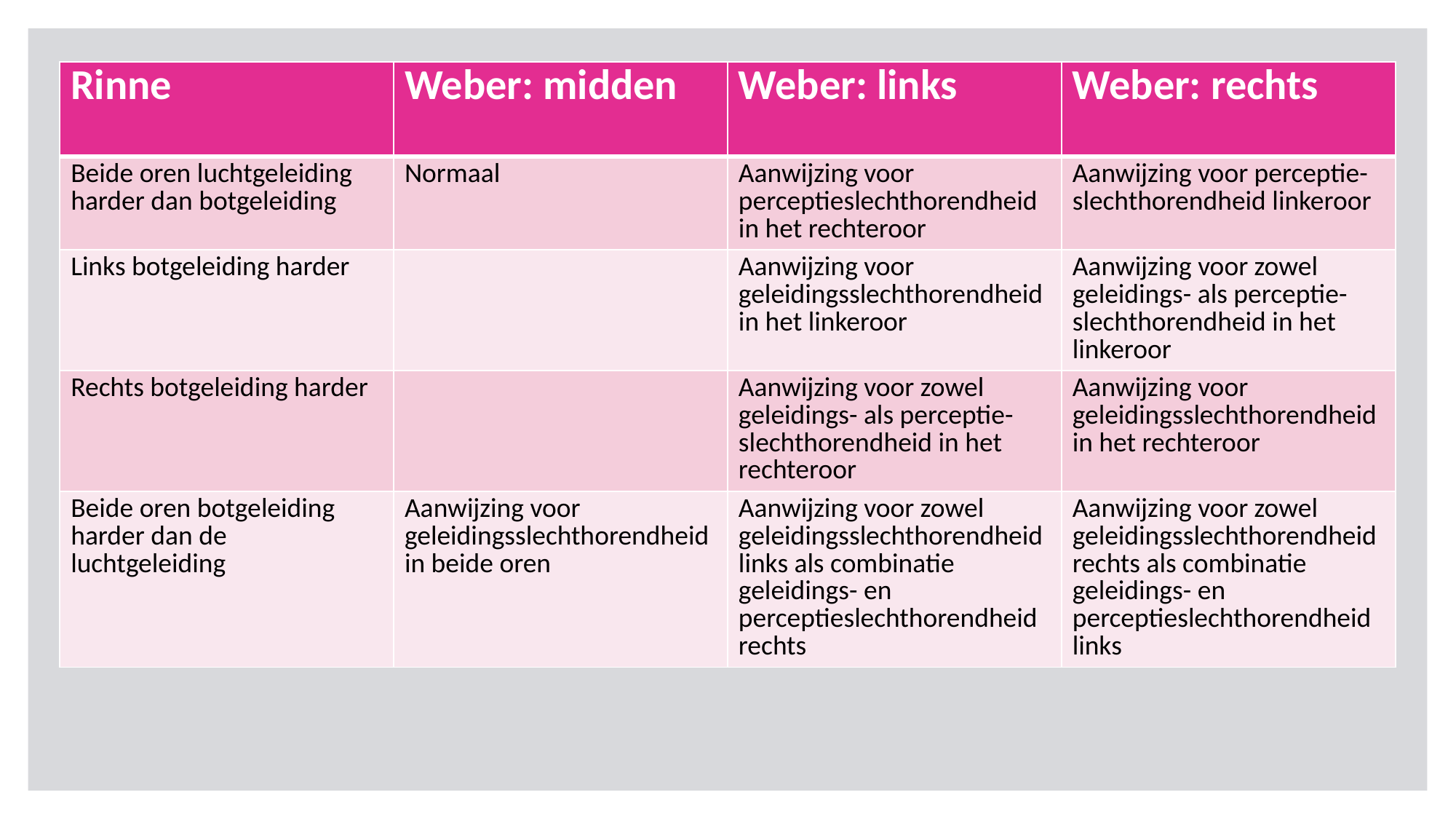

| Rinne | Weber: midden | Weber: links | Weber: rechts |
| --- | --- | --- | --- |
| Beide oren luchtgeleiding harder dan botgeleiding | Normaal | Aanwijzing voor perceptieslechthorendheid in het rechteroor | Aanwijzing voor perceptie-slechthorendheid linkeroor |
| Links botgeleiding harder |  | Aanwijzing voor geleidingsslechthorendheid in het linkeroor | Aanwijzing voor zowel geleidings- als perceptie-slechthorendheid in het linkeroor |
| Rechts botgeleiding harder |  | Aanwijzing voor zowel geleidings- als perceptie-slechthorendheid in het rechteroor | Aanwijzing voor geleidingsslechthorendheid in het rechteroor |
| Beide oren botgeleiding harder dan de luchtgeleiding | Aanwijzing voor geleidingsslechthorendheid in beide oren | Aanwijzing voor zowel geleidingsslechthorendheid links als combinatie geleidings- en perceptieslechthorendheid rechts | Aanwijzing voor zowel geleidingsslechthorendheid rechts als combinatie geleidings- en perceptieslechthorendheid links |